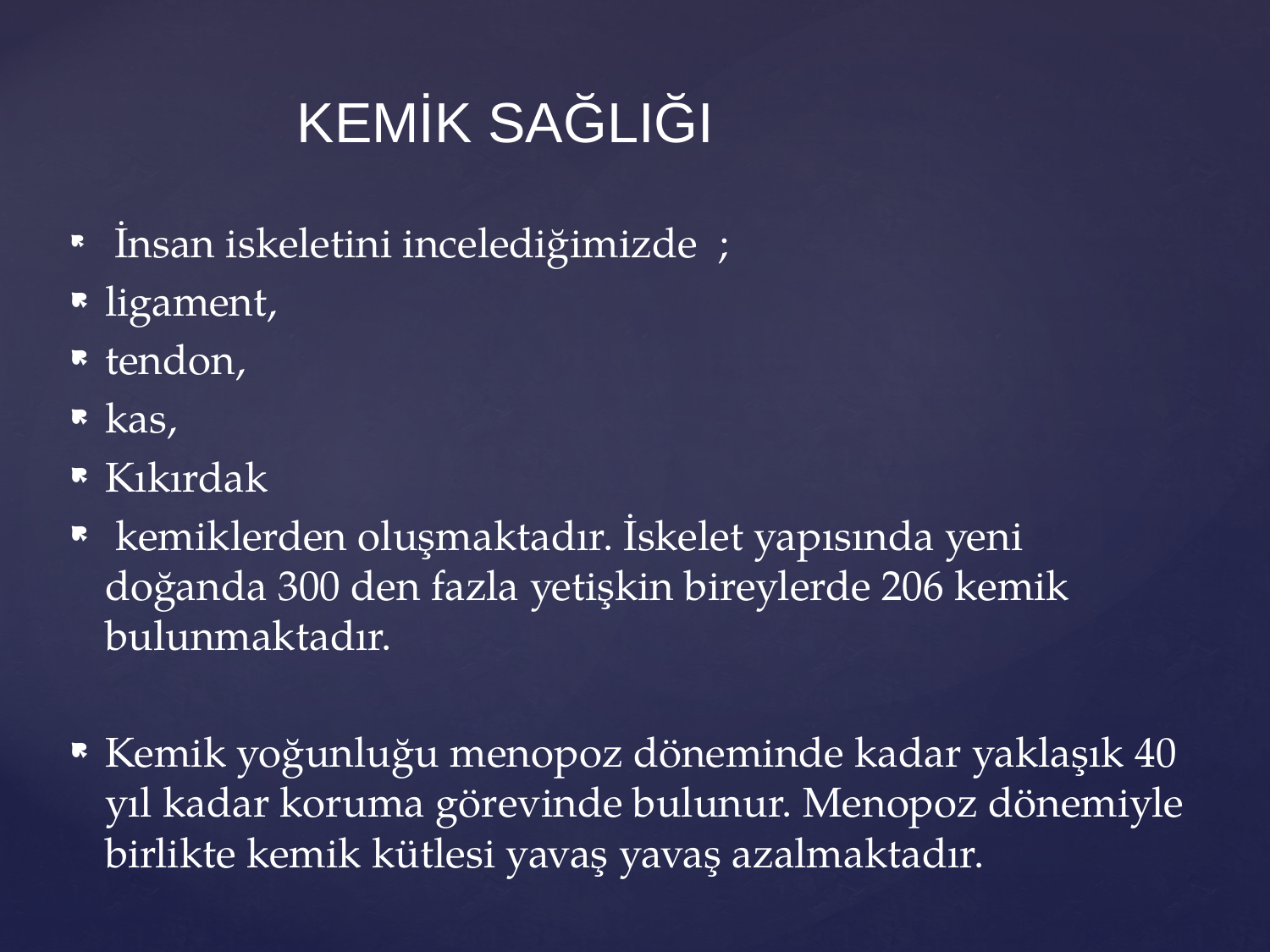

# KEMİK SAĞLIĞI
 İnsan iskeletini incelediğimizde  ;
ligament,
tendon,
kas,
Kıkırdak
 kemiklerden oluşmaktadır. İskelet yapısında yeni doğanda 300 den fazla yetişkin bireylerde 206 kemik bulunmaktadır.

Kemik yoğunluğu menopoz döneminde kadar yaklaşık 40 yıl kadar koruma görevinde bulunur. Menopoz dönemiyle birlikte kemik kütlesi yavaş yavaş azalmaktadır.